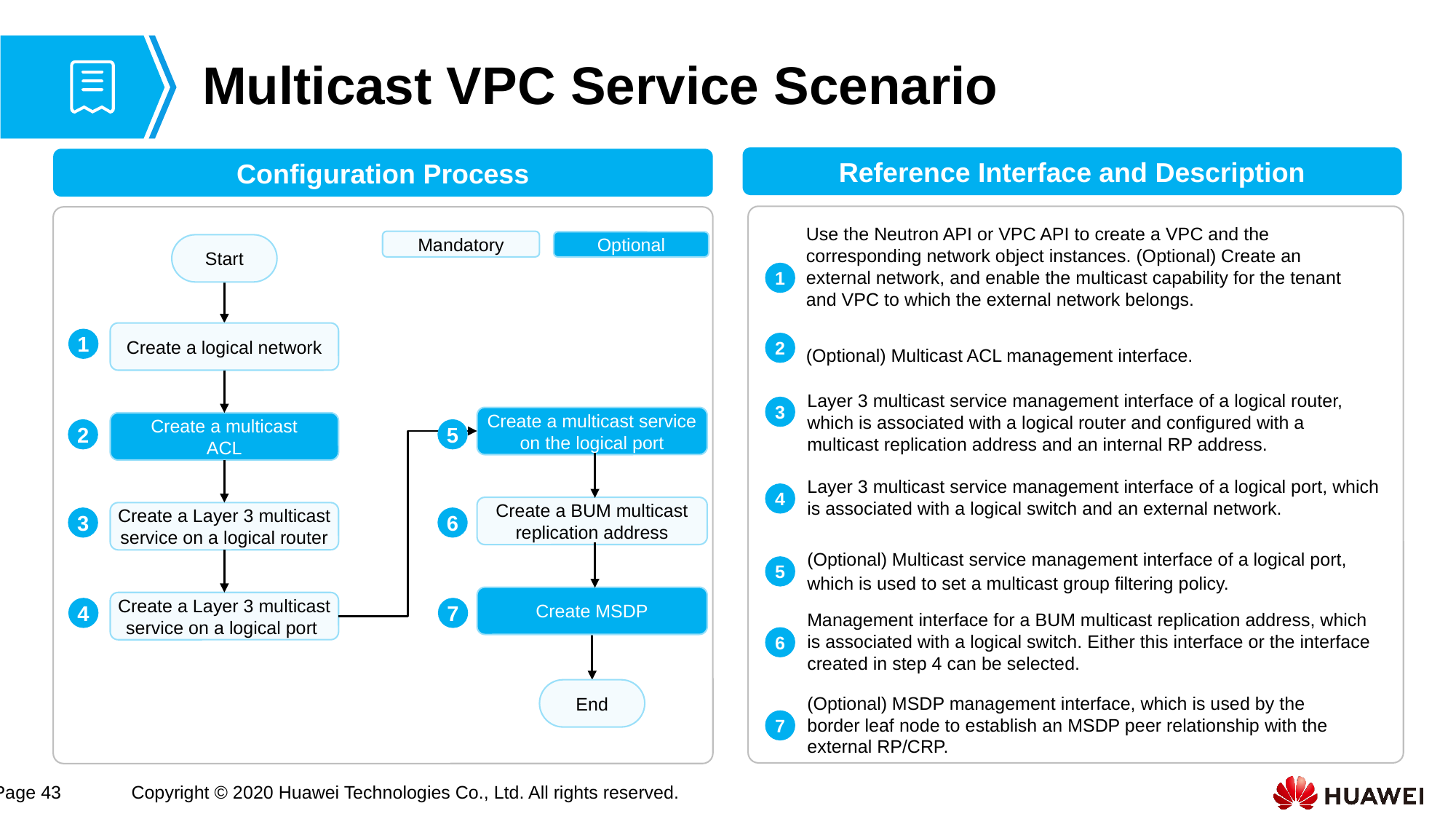

# Multicast VPC Service Scenario
Reference Interface and Description

Configuration Process

Use the Neutron API or VPC API to create a VPC and the corresponding network object instances. (Optional) Create an external network, and enable the multicast capability for the tenant and VPC to which the external network belongs.
Mandatory
Optional
Start
1
Create a logical network
(Optional) Multicast ACL management interface.
1
2
Layer 3 multicast service management interface of a logical router, which is associated with a logical router and configured with a multicast replication address and an internal RP address.
3
Create a multicast service on the logical port
Create a multicast
ACL
2
5
Layer 3 multicast service management interface of a logical port, which is associated with a logical switch and an external network.
4
Create a BUM multicast replication address
Create a Layer 3 multicast service on a logical router
3
6
(Optional) Multicast service management interface of a logical port, which is used to set a multicast group filtering policy.
5
Create MSDP
Create a Layer 3 multicast service on a logical port
4
7
Management interface for a BUM multicast replication address, which is associated with a logical switch. Either this interface or the interface created in step 4 can be selected.
6
End
(Optional) MSDP management interface, which is used by the border leaf node to establish an MSDP peer relationship with the external RP/CRP.
7